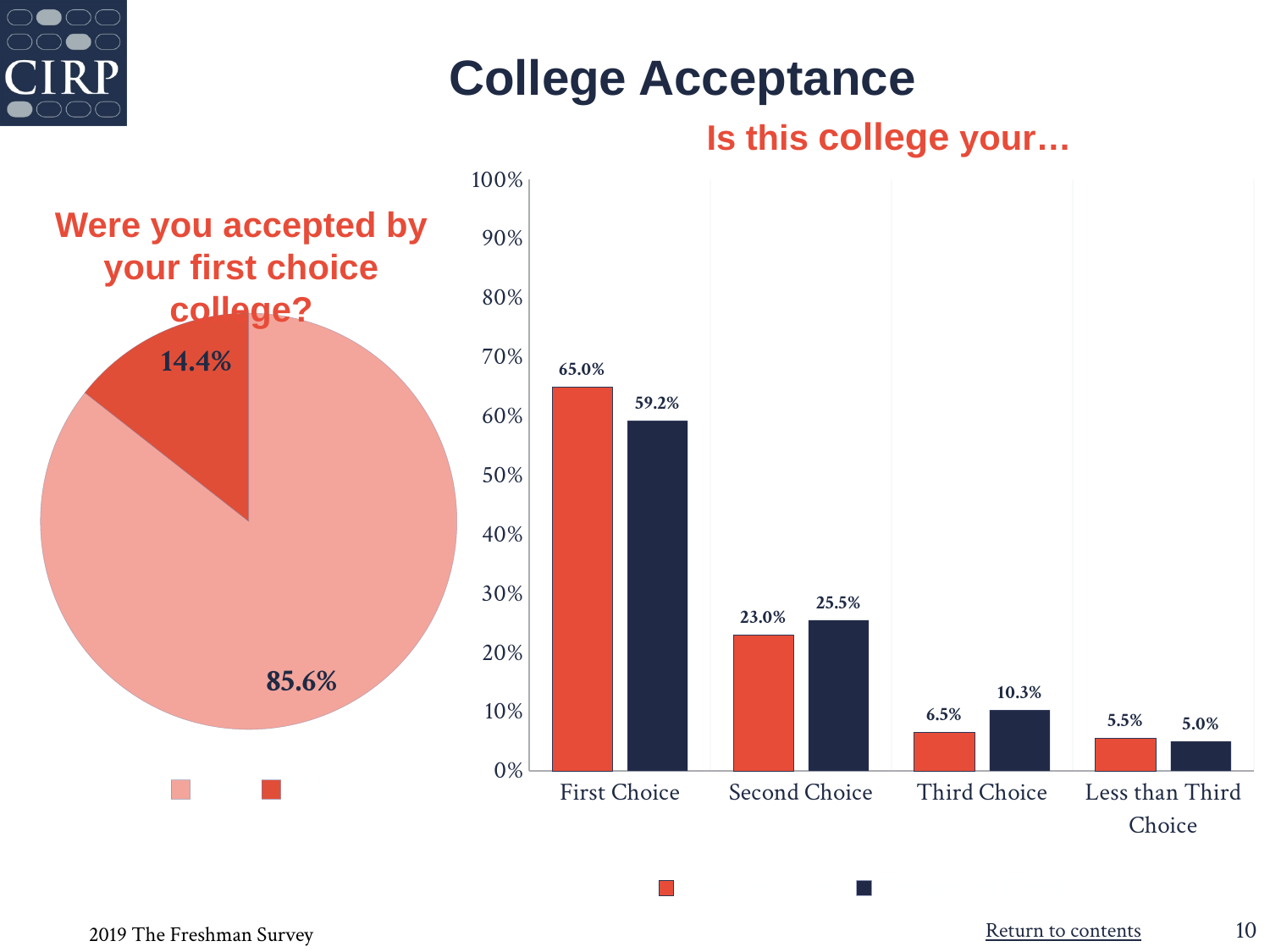

College Acceptance
Is this college your…

### Chart

| Category | Your Institution | Comparison Group |
|---|---|---|
| First Choice | 0.65 | 0.592 |
| Second Choice | 0.23 | 0.255 |
| Third Choice | 0.065 | 0.103 |
| Less than Third Choice | 0.055 | 0.05 |
Were you accepted by your first choice college?

### Chart

| Category | Accepted by first choice |
|---|---|
| Yes | 0.856 |
| No | 0.144 |
2019 The Freshman Survey
Return to contents
10